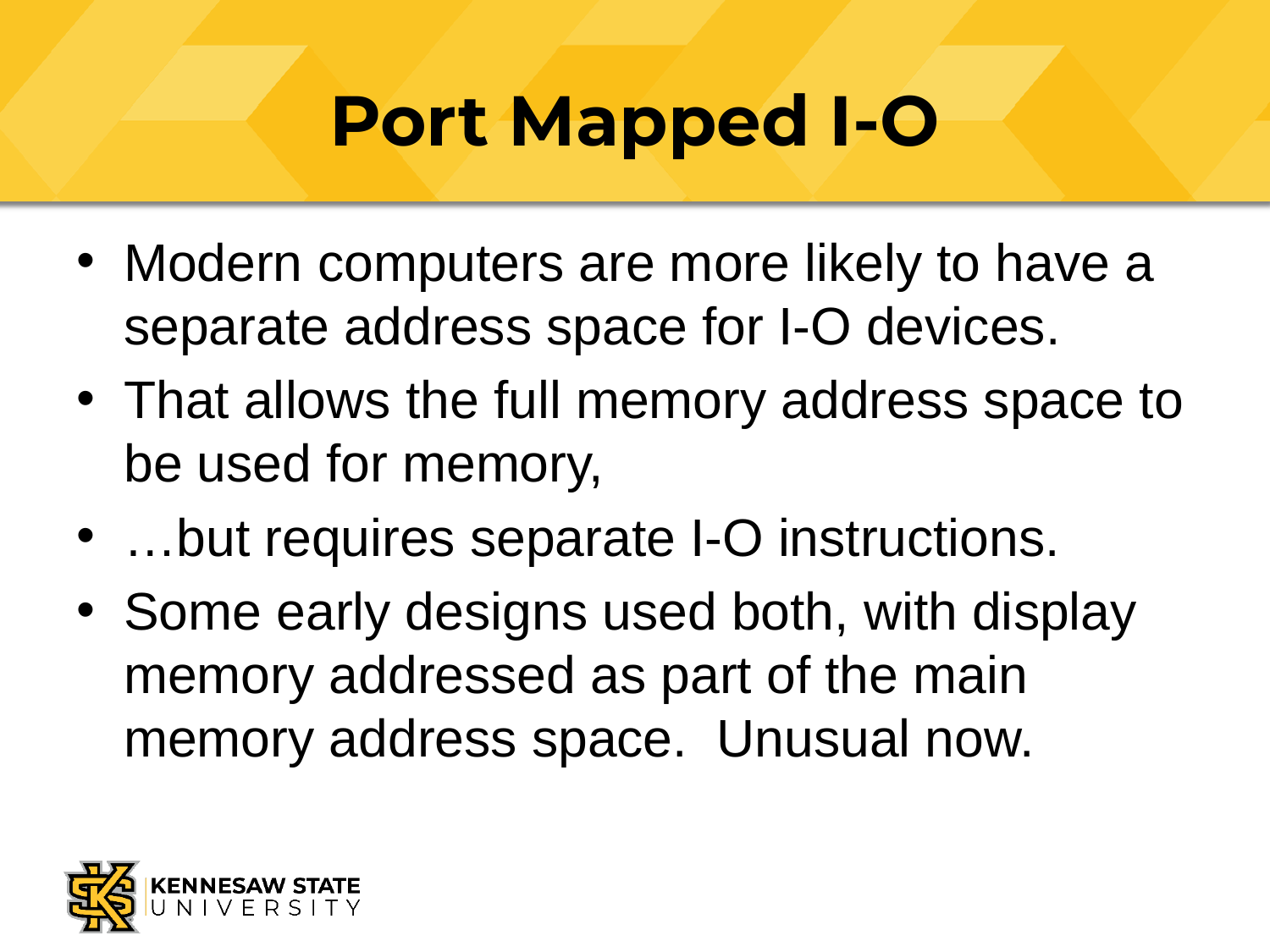

# Port Mapped I-O
Modern computers are more likely to have a separate address space for I-O devices.
That allows the full memory address space to be used for memory,
…but requires separate I-O instructions.
Some early designs used both, with display memory addressed as part of the main memory address space.  Unusual now.